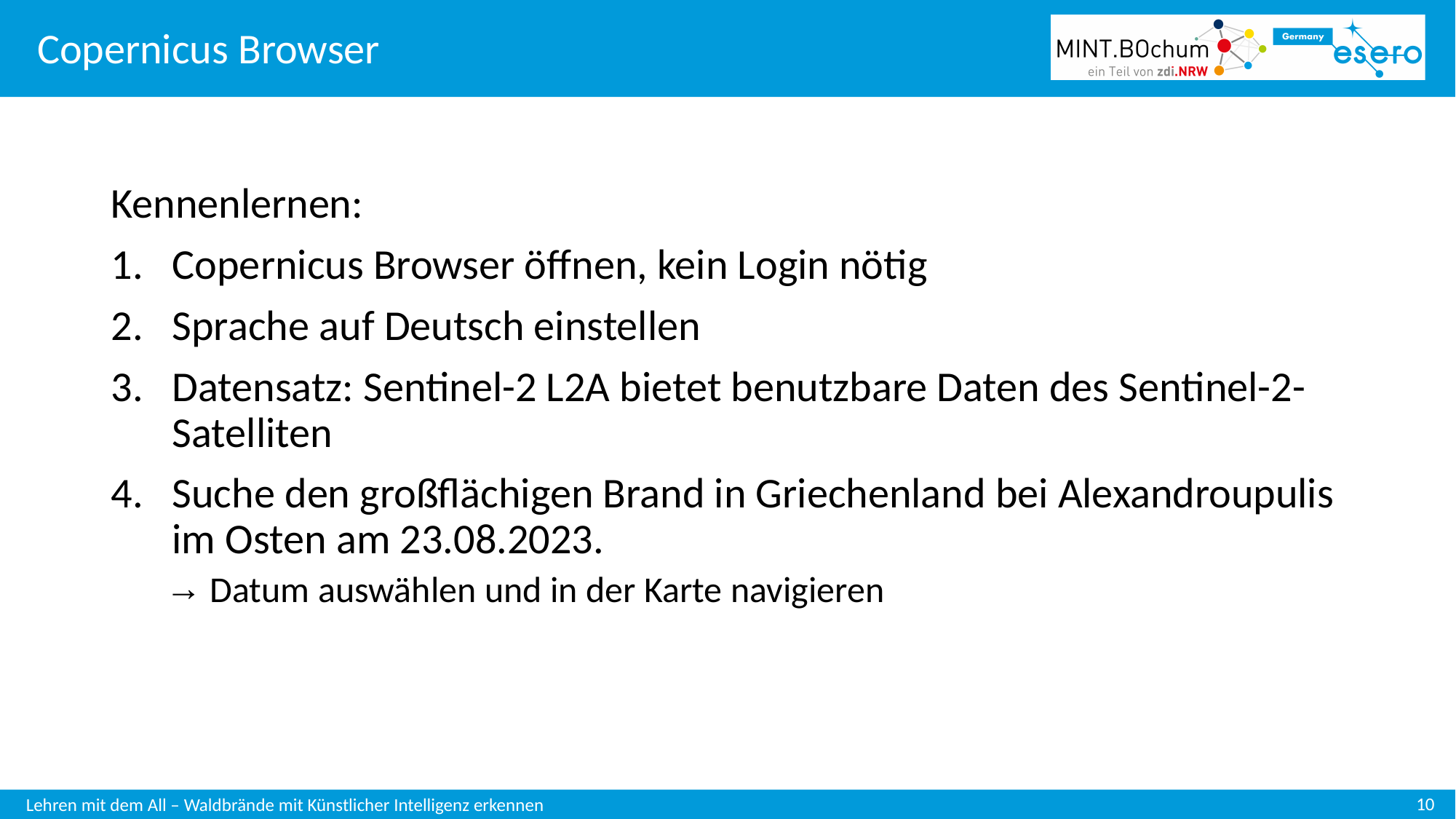

# Copernicus Browser
Kennenlernen:
Copernicus Browser öffnen, kein Login nötig
Sprache auf Deutsch einstellen
Datensatz: Sentinel-2 L2A bietet benutzbare Daten des Sentinel-2-Satelliten
Suche den großflächigen Brand in Griechenland bei Alexandroupulis im Osten am 23.08.2023.
 Datum auswählen und in der Karte navigieren